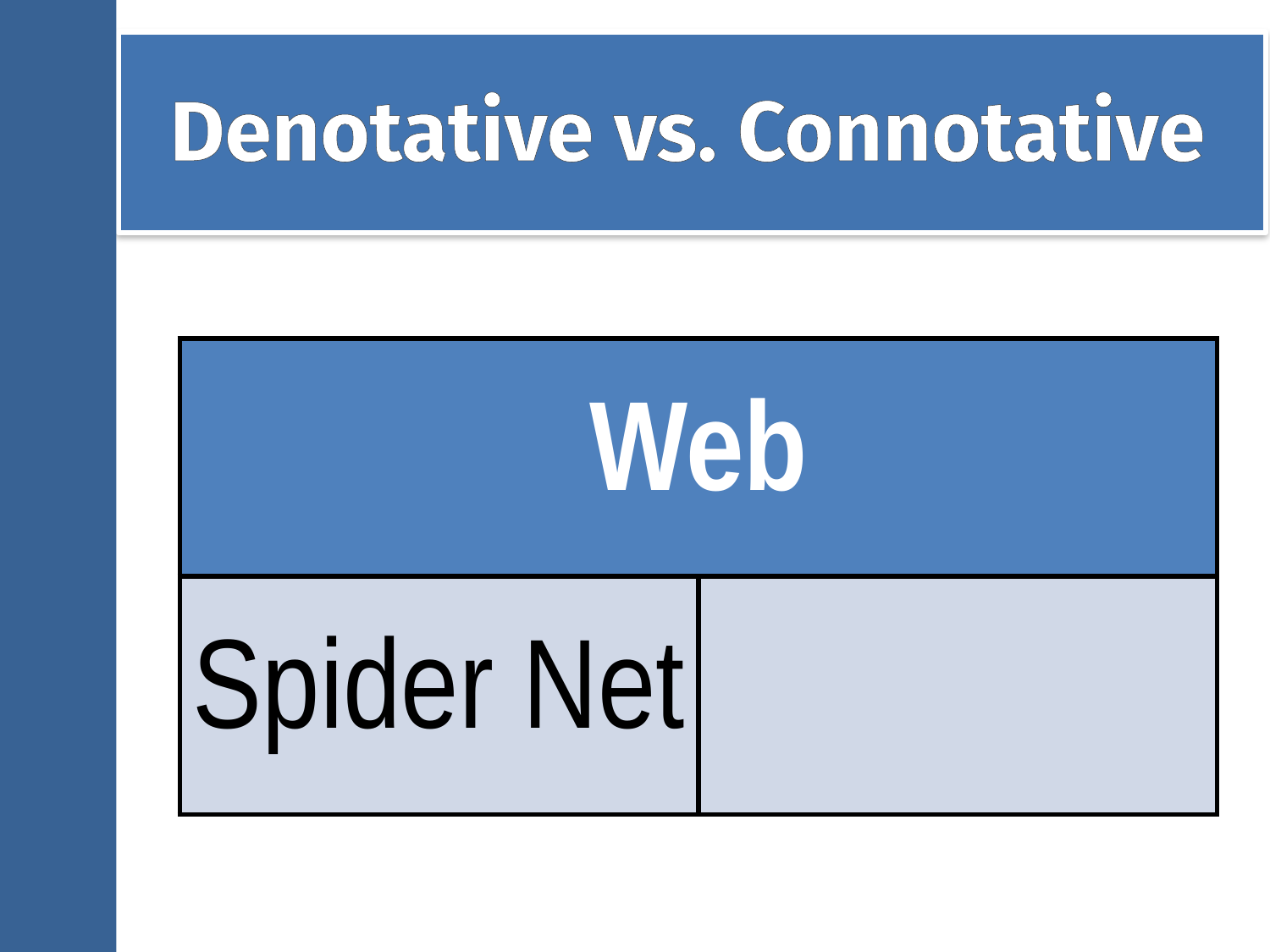

Denotative vs. Connotative
| Web |  |
| --- | --- |
| Spider Net |  |